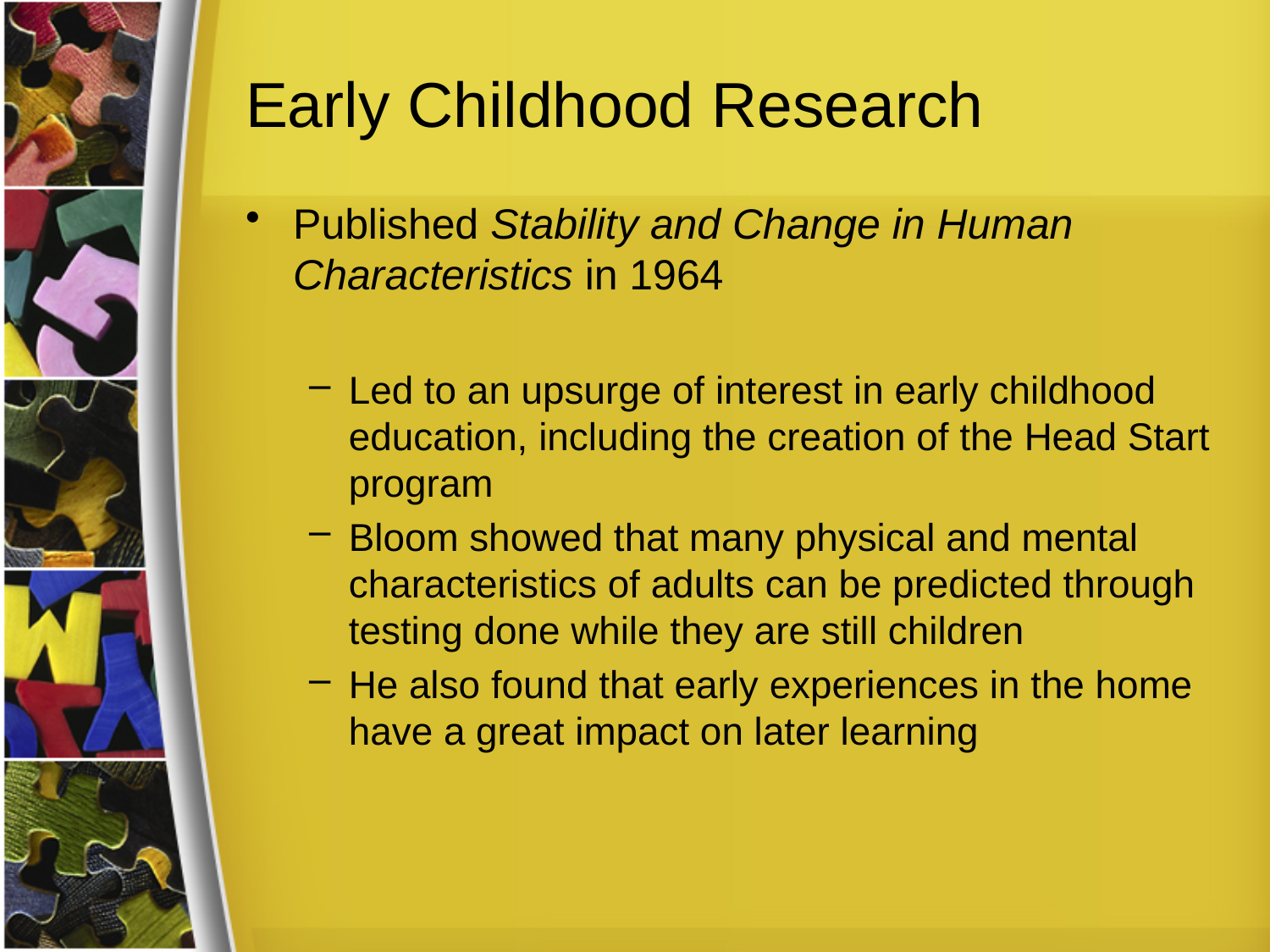

# Early Childhood Research
Published Stability and Change in Human Characteristics in 1964

Led to an upsurge of interest in early childhood education, including the creation of the Head Start program
Bloom showed that many physical and mental characteristics of adults can be predicted through testing done while they are still children
He also found that early experiences in the home have a great impact on later learning